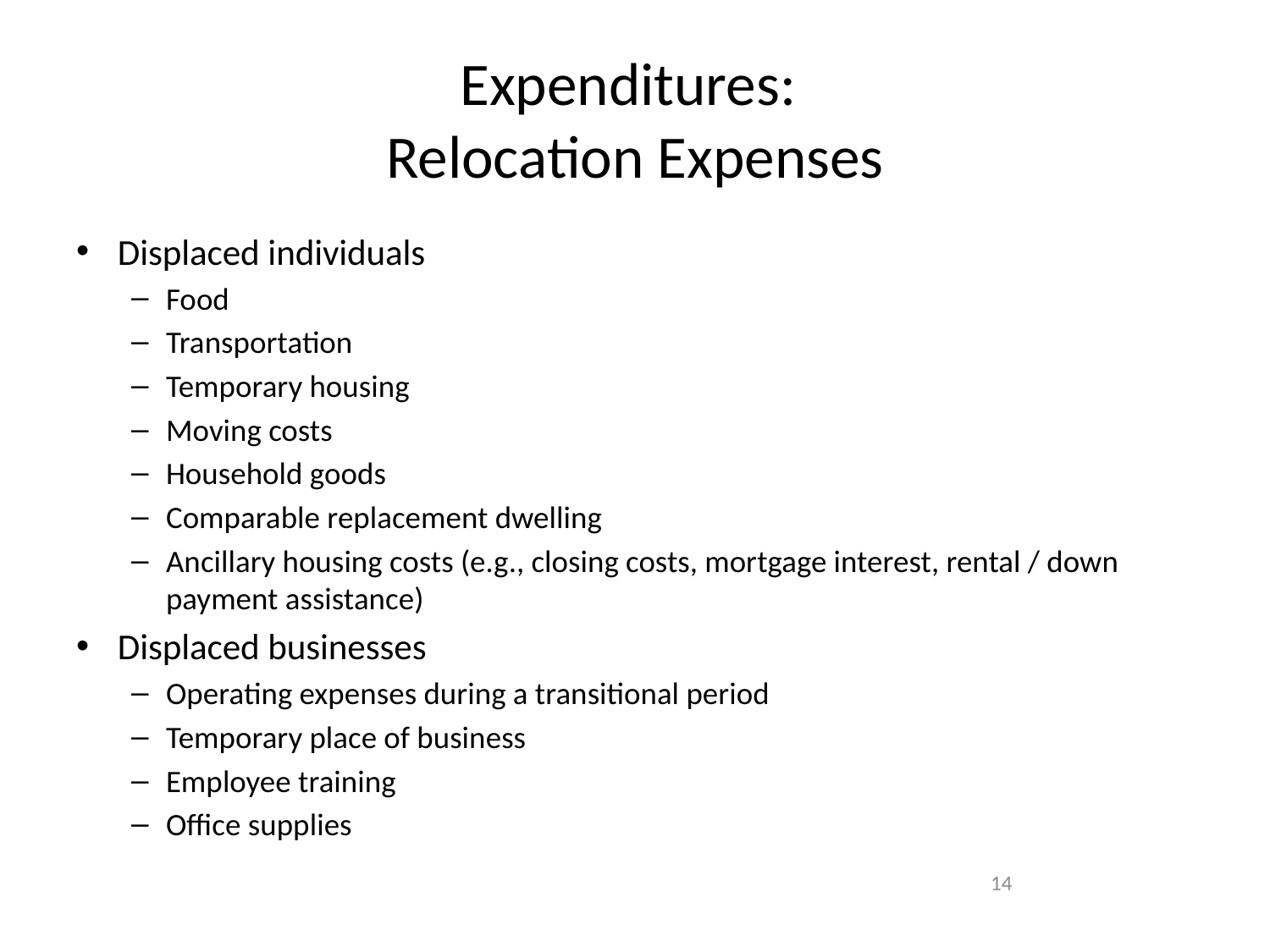

# Expenditures: Relocation Expenses
Displaced individuals
Food
Transportation
Temporary housing
Moving costs
Household goods
Comparable replacement dwelling
Ancillary housing costs (e.g., closing costs, mortgage interest, rental / down payment assistance)
Displaced businesses
Operating expenses during a transitional period
Temporary place of business
Employee training
Office supplies
14